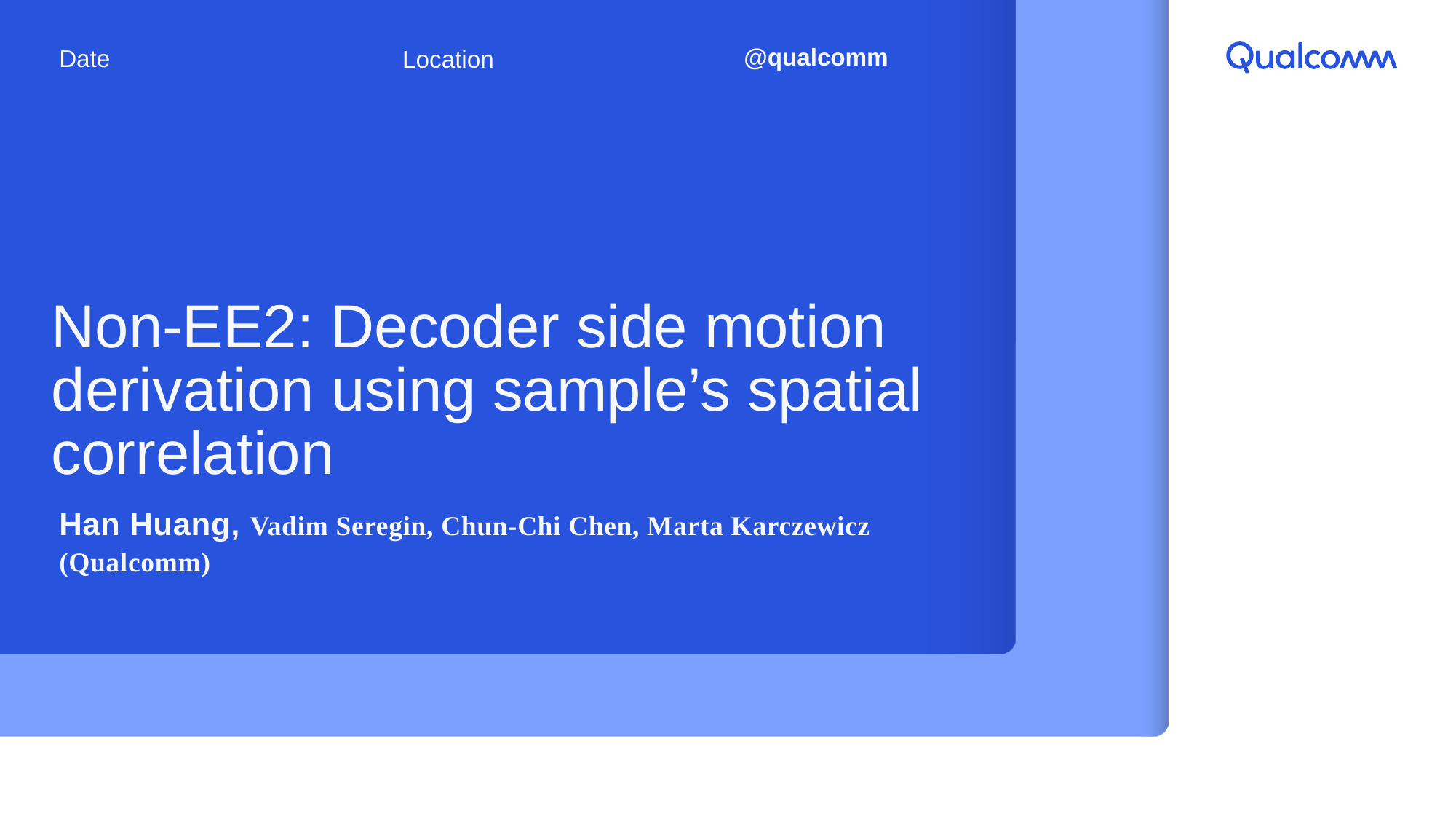

@qualcomm
Date
Location
# Non-EE2: Decoder side motion derivation using sample’s spatial correlation
Han Huang, Vadim Seregin, Chun-Chi Chen, Marta Karczewicz (Qualcomm)